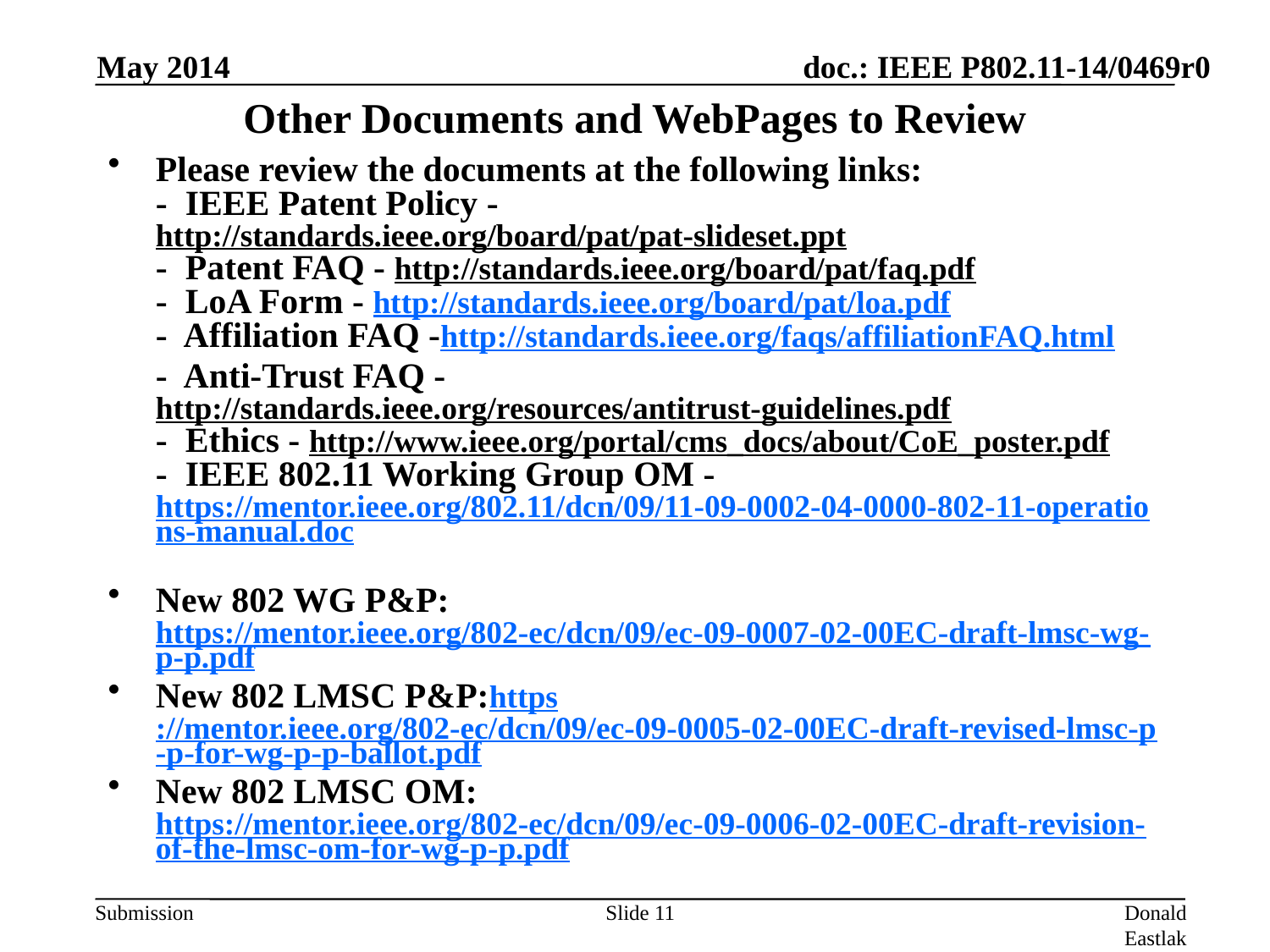

May 2014
# Other Documents and WebPages to Review
Please review the documents at the following links:
-  IEEE Patent Policy - http://standards.ieee.org/board/pat/pat-slideset.ppt
-  Patent FAQ - http://standards.ieee.org/board/pat/faq.pdf
-  LoA Form - http://standards.ieee.org/board/pat/loa.pdf
-  Affiliation FAQ -http://standards.ieee.org/faqs/affiliationFAQ.html
	-  Anti-Trust FAQ - http://standards.ieee.org/resources/antitrust-guidelines.pdf
-  Ethics - http://www.ieee.org/portal/cms_docs/about/CoE_poster.pdf
-  IEEE 802.11 Working Group OM - https://mentor.ieee.org/802.11/dcn/09/11-09-0002-04-0000-802-11-operations-manual.doc
New 802 WG P&P: https://mentor.ieee.org/802-ec/dcn/09/ec-09-0007-02-00EC-draft-lmsc-wg-p-p.pdf
New 802 LMSC P&P:https://mentor.ieee.org/802-ec/dcn/09/ec-09-0005-02-00EC-draft-revised-lmsc-p-p-for-wg-p-p-ballot.pdf
New 802 LMSC OM: https://mentor.ieee.org/802-ec/dcn/09/ec-09-0006-02-00EC-draft-revision-of-the-lmsc-om-for-wg-p-p.pdf

Slide 11
Donald Eastlake 3rd, Huawei Technologies